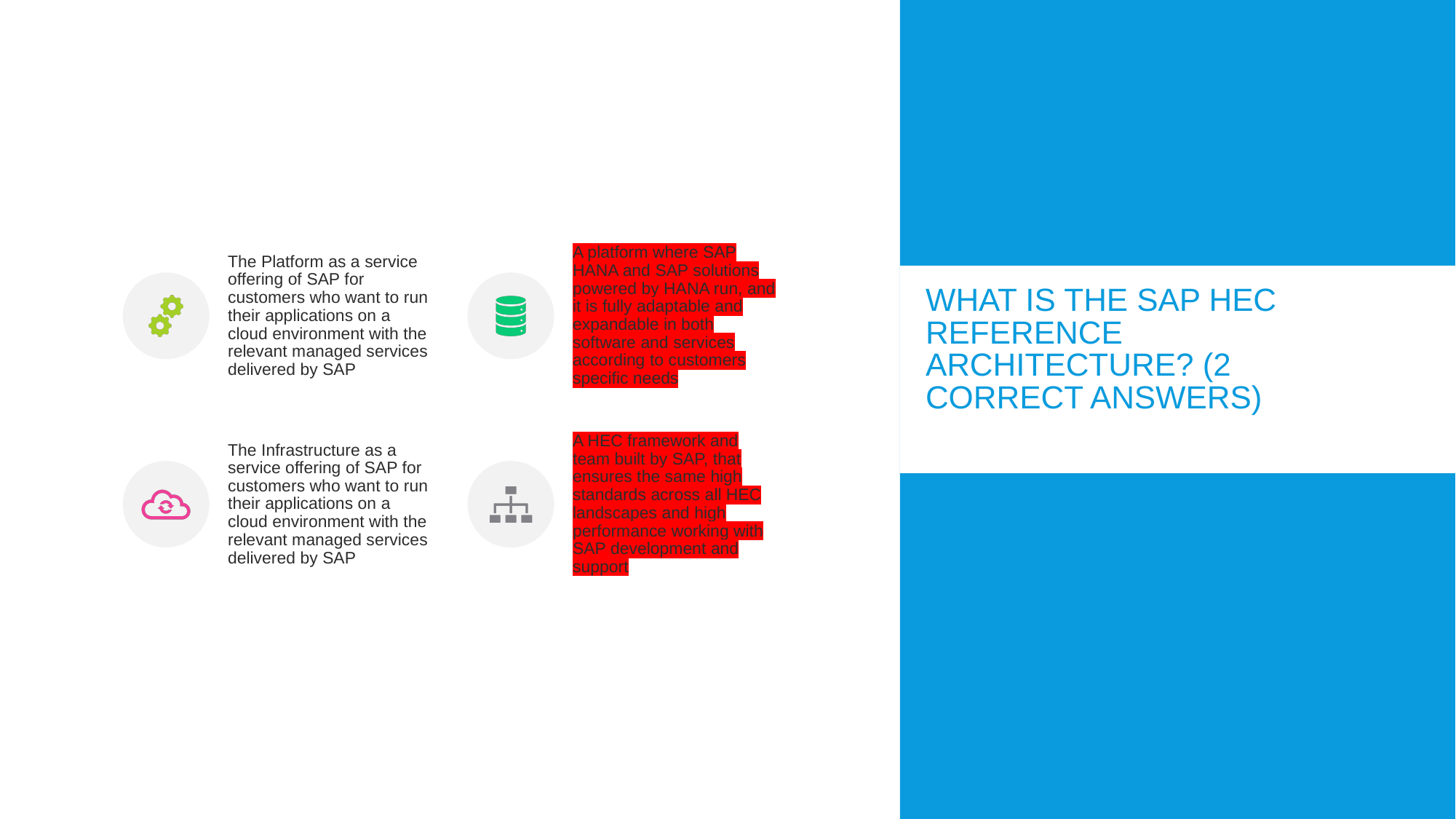

The Platform as a service offering of SAP for customers who want to run their applications on a cloud environment with the relevant managed services delivered by SAP
A platform where SAP HANA and SAP solutions powered by HANA run, and it is fully adaptable and expandable in both software and services according to customers specific needs
The Infrastructure as a service offering of SAP for customers who want to run their applications on a cloud environment with the relevant managed services delivered by SAP
A HEC framework and team built by SAP, that ensures the same high standards across all HEC landscapes and high performance working with SAP development and support

# What is the SAP HEC Reference Architecture? (2 correct answers)